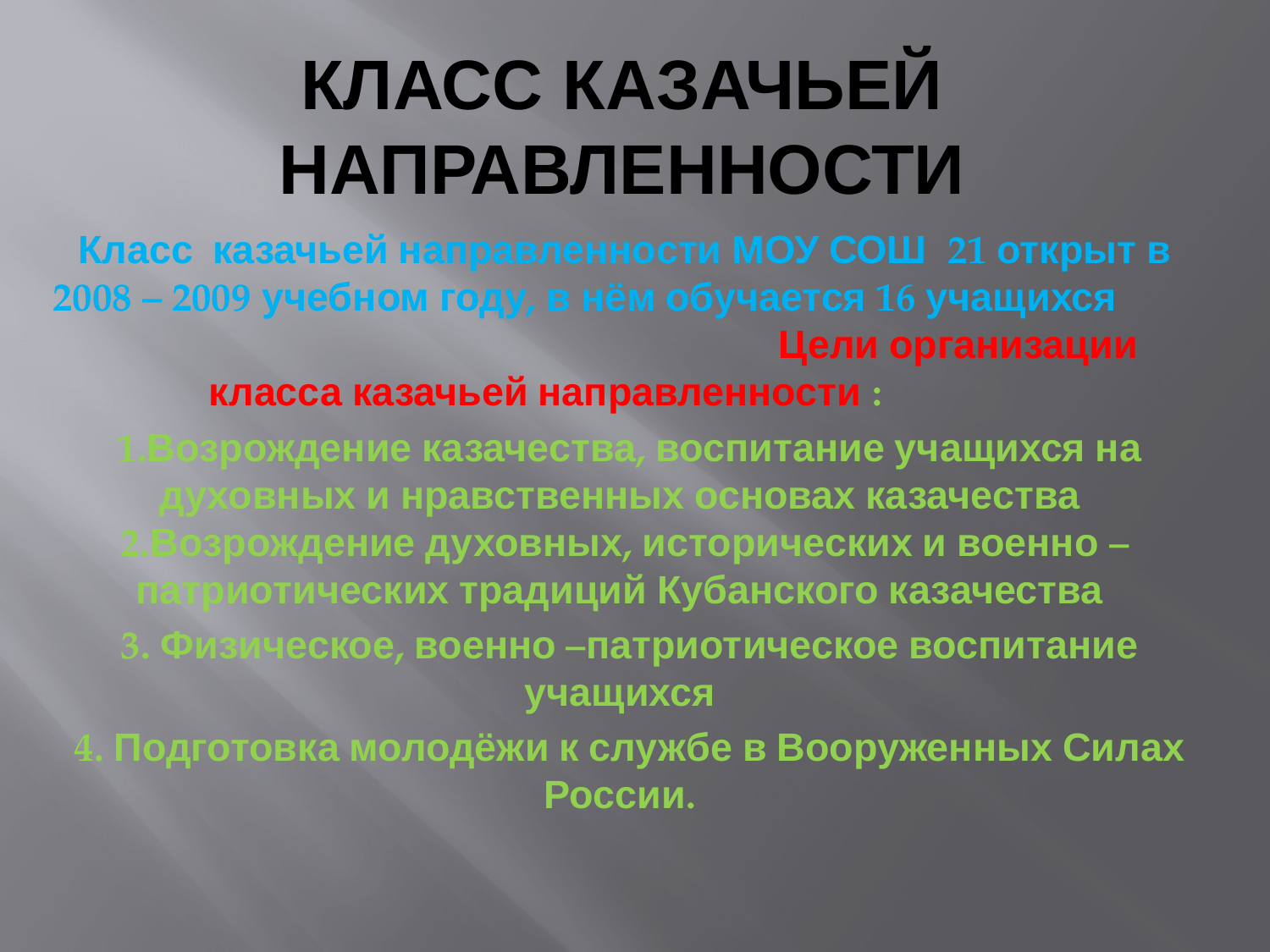

# Класс казачьей направленности
Класс  казачьей направленности МОУ СОШ  21 открыт в 2008 – 2009 учебном году, в нём обучается 16 учащихся                                                                            Цели организации класса казачьей направленности :
 1.Возрождение казачества, воспитание учащихся на духовных и нравственных основах казачества  2.Возрождение духовных, исторических и военно – патриотических традиций Кубанского казачества
 3. Физическое, военно –патриотическое воспитание учащихся
 4. Подготовка молодёжи к службе в Вооруженных Силах России.